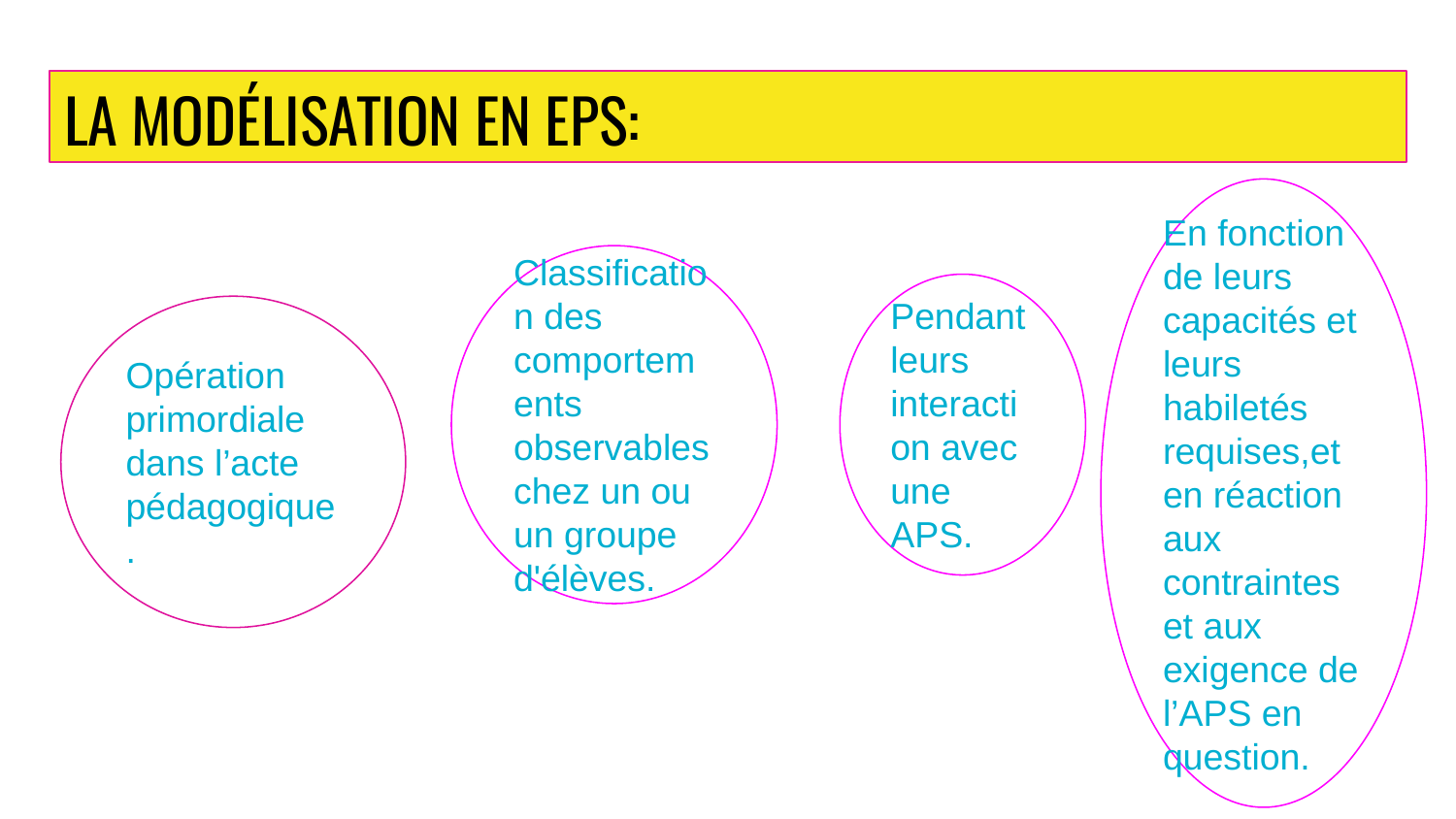

# LA MODÉLISATION EN EPS:

En fonction de leurs capacités et leurs habiletés requises,et en réaction aux contraintes et aux exigence de l’APS en question.

Classification des comportements observables chez un ou un groupe d'élèves.
Pendant leurs interaction avec une APS.
Opération primordiale dans l’acte pédagogique.